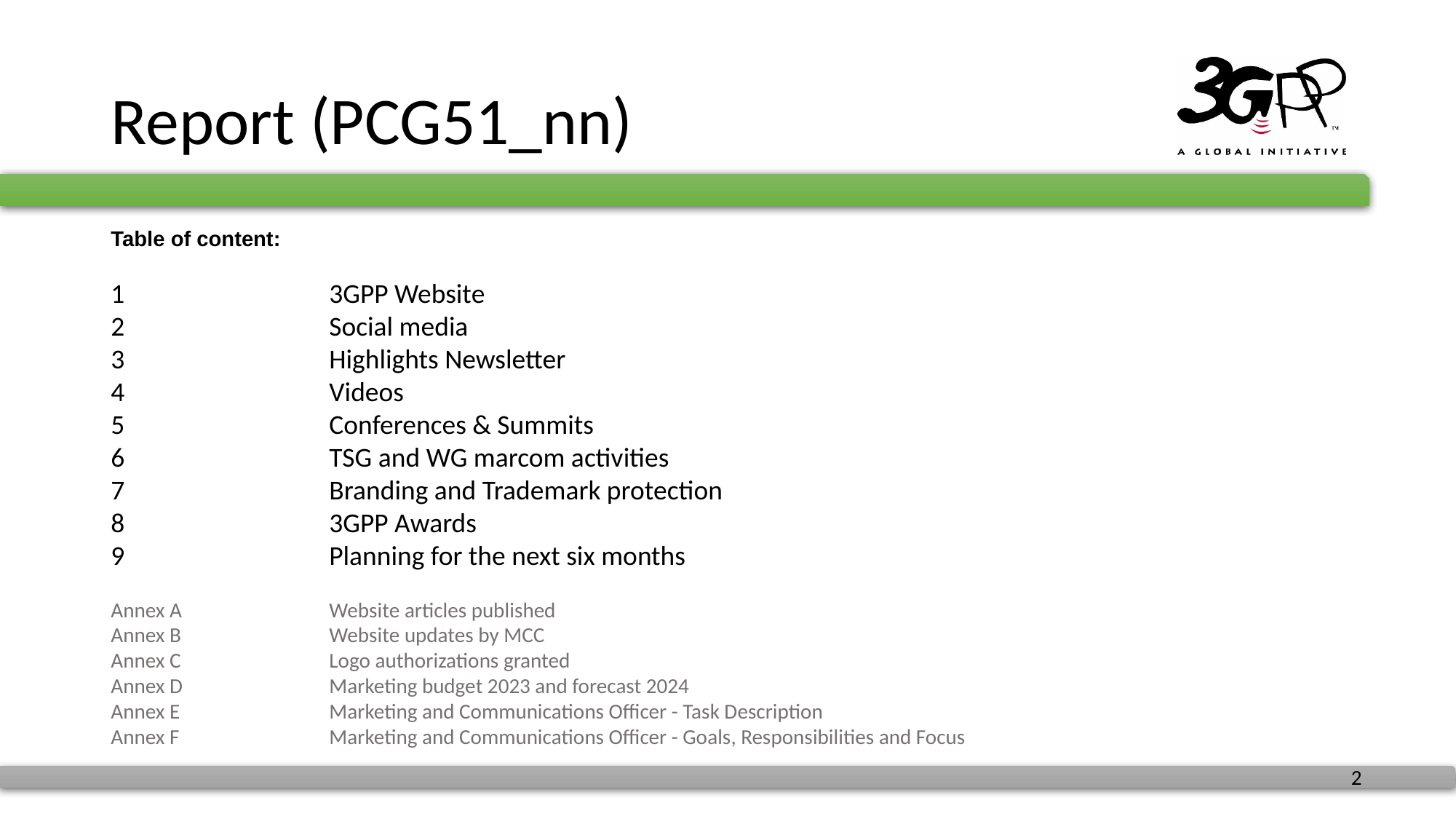

# Report (PCG51_nn)
Table of content:

1		3GPP Website
2		Social media
3		Highlights Newsletter
4		Videos
5		Conferences & Summits
6		TSG and WG marcom activities
7		Branding and Trademark protection
8		3GPP Awards
9		Planning for the next six months

Annex A	    	Website articles published
Annex B	    	Website updates by MCC
Annex C	    	Logo authorizations granted
Annex D	    	Marketing budget 2023 and forecast 2024
Annex E	    	Marketing and Communications Officer - Task Description
Annex F	    	Marketing and Communications Officer - Goals, Responsibilities and Focus